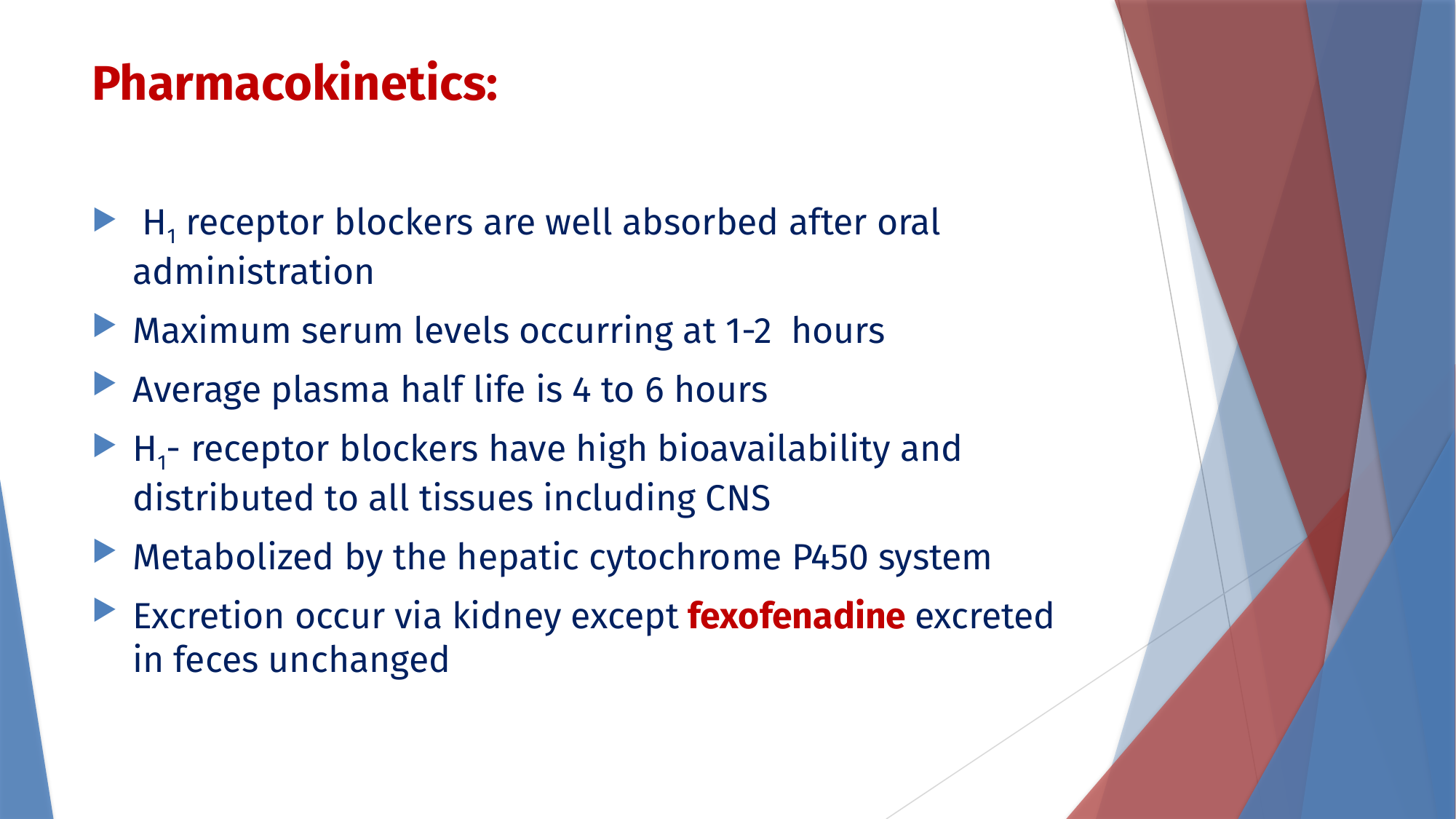

Pharmacokinetics:

 H1 receptor blockers are well absorbed after oral administration
Maximum serum levels occurring at 1-2  hours
Average plasma half life is 4 to 6 hours
H1- receptor blockers have high bioavailability and distributed to all tissues including CNS
Metabolized by the hepatic cytochrome P450 system
Excretion occur via kidney except fexofenadine excreted in feces unchanged